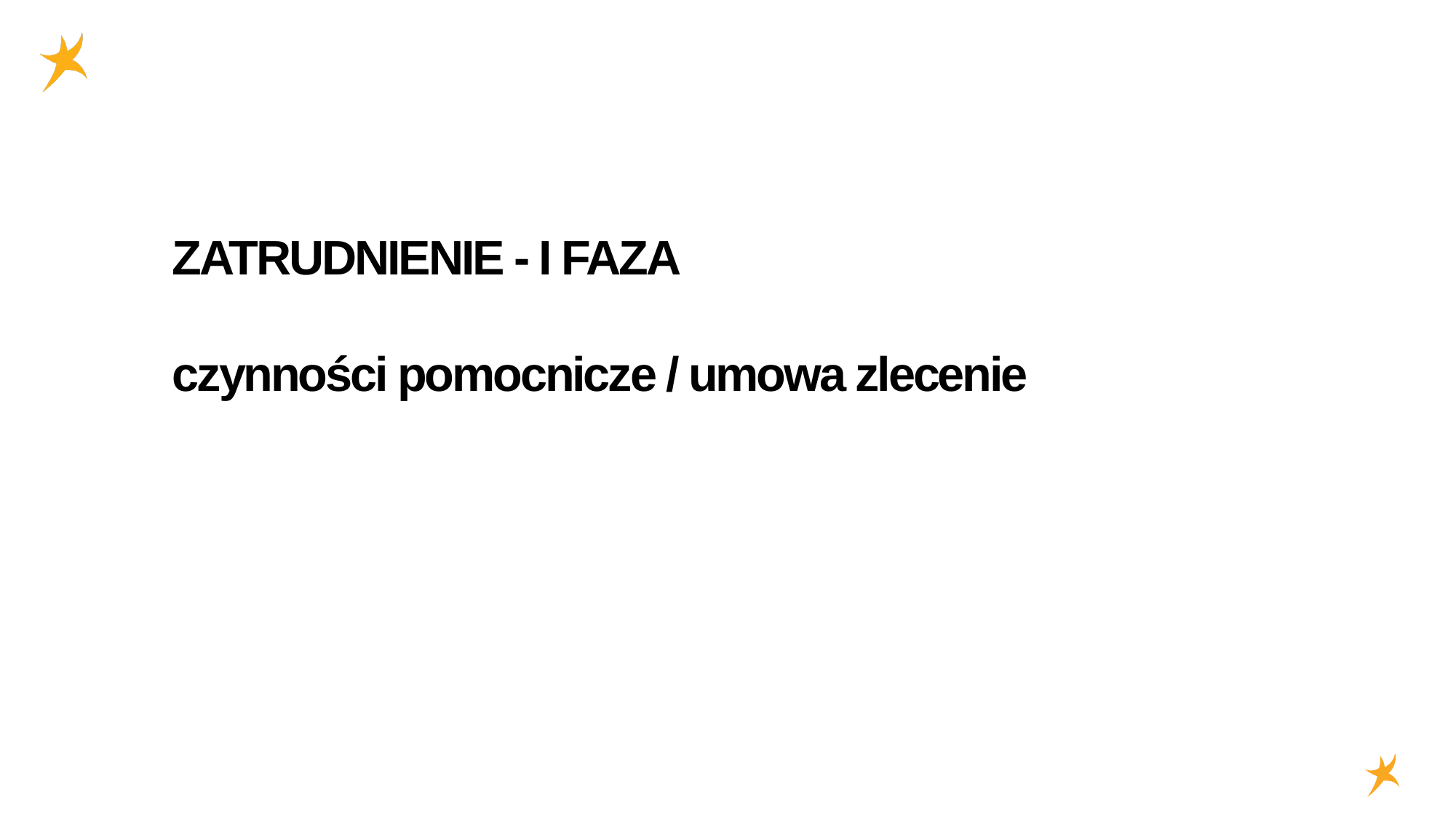

# ZATRUDNIENIE - I FAZA czynności pomocnicze / umowa zlecenie